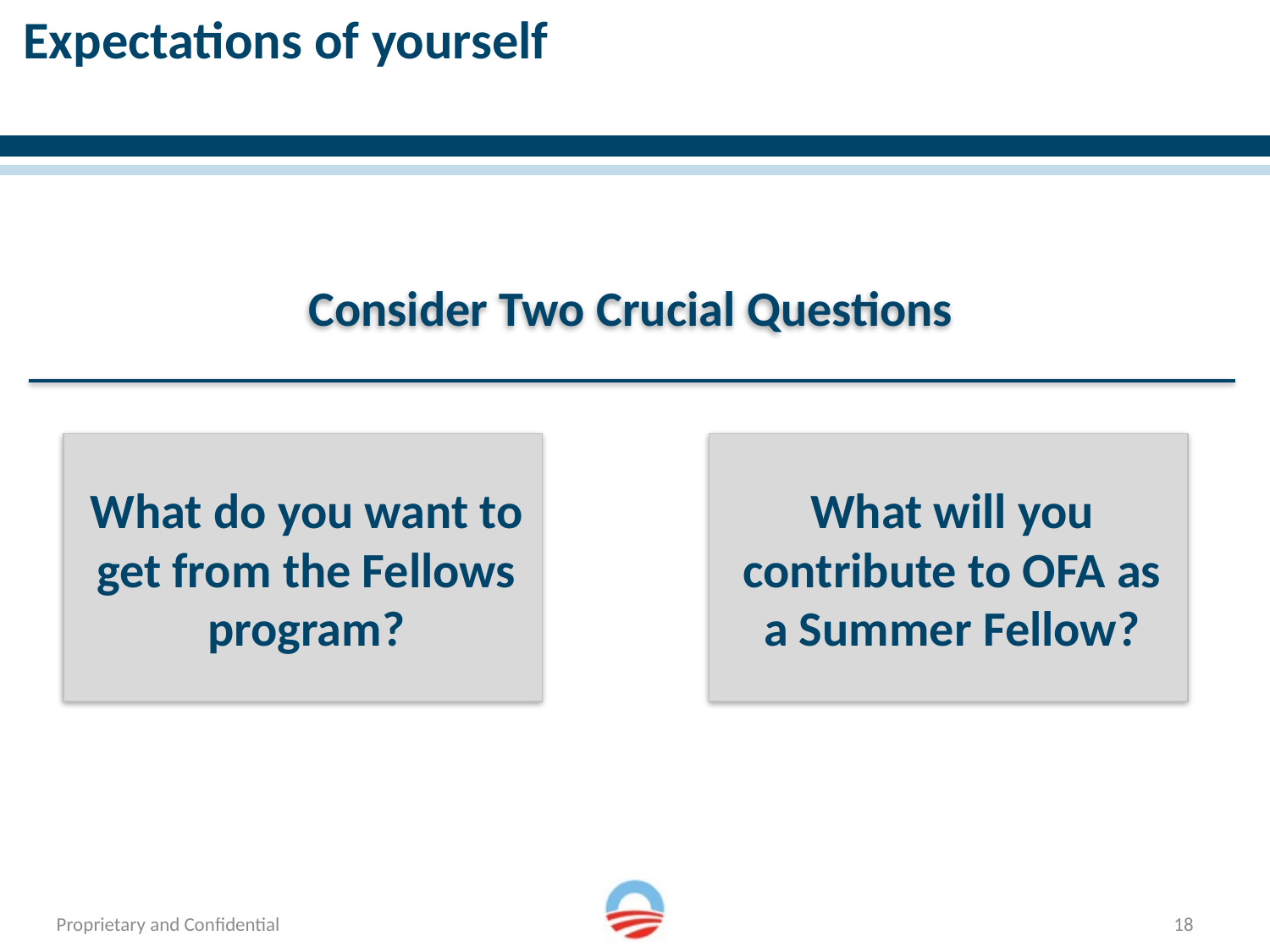

# Expectations of yourself
Consider Two Crucial Questions
What do you want to get from the Fellows program?
What will you contribute to OFA as a Summer Fellow?
18